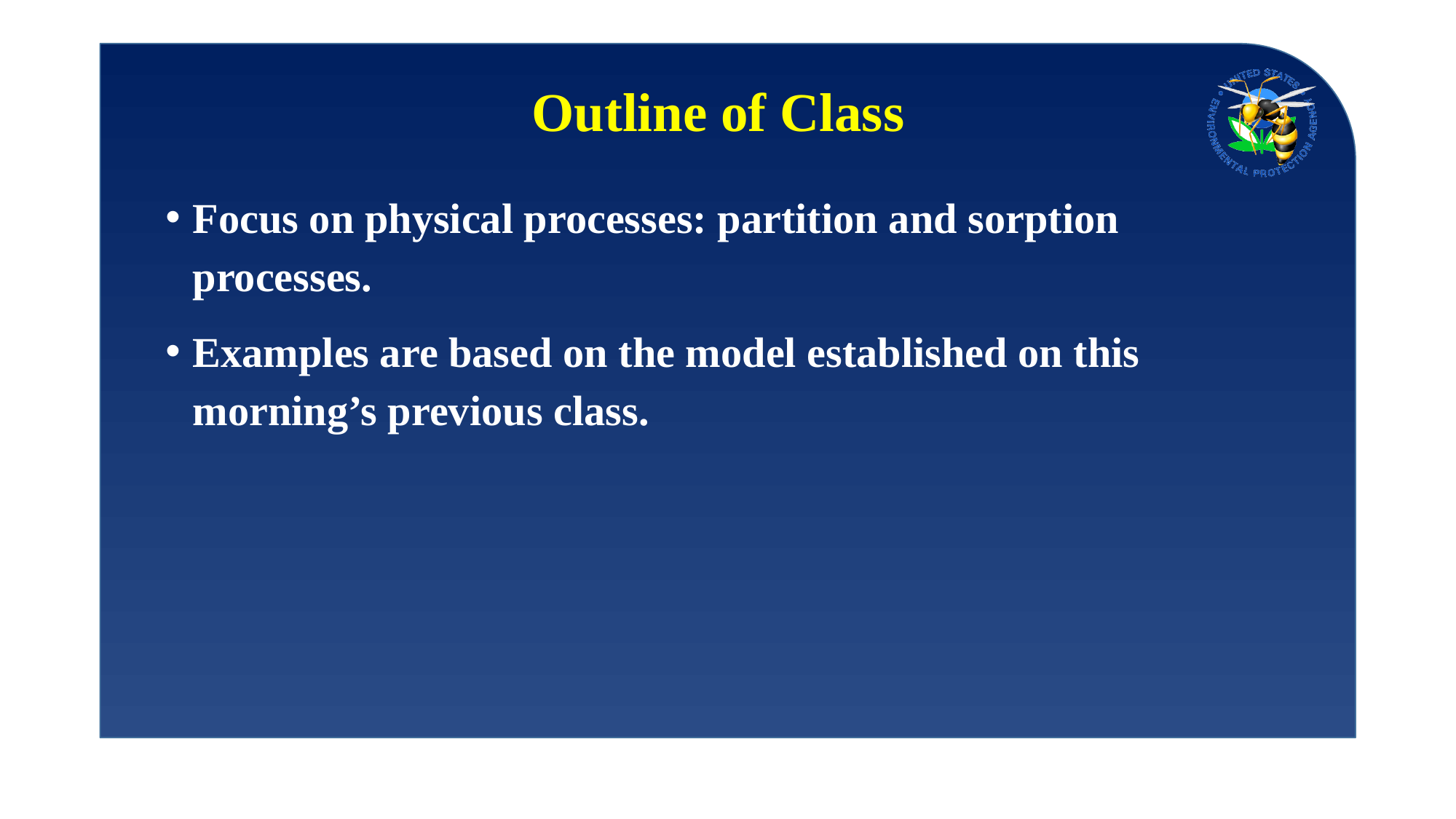

# Outline of Class
Focus on physical processes: partition and sorption processes.
Examples are based on the model established on this morning’s previous class.